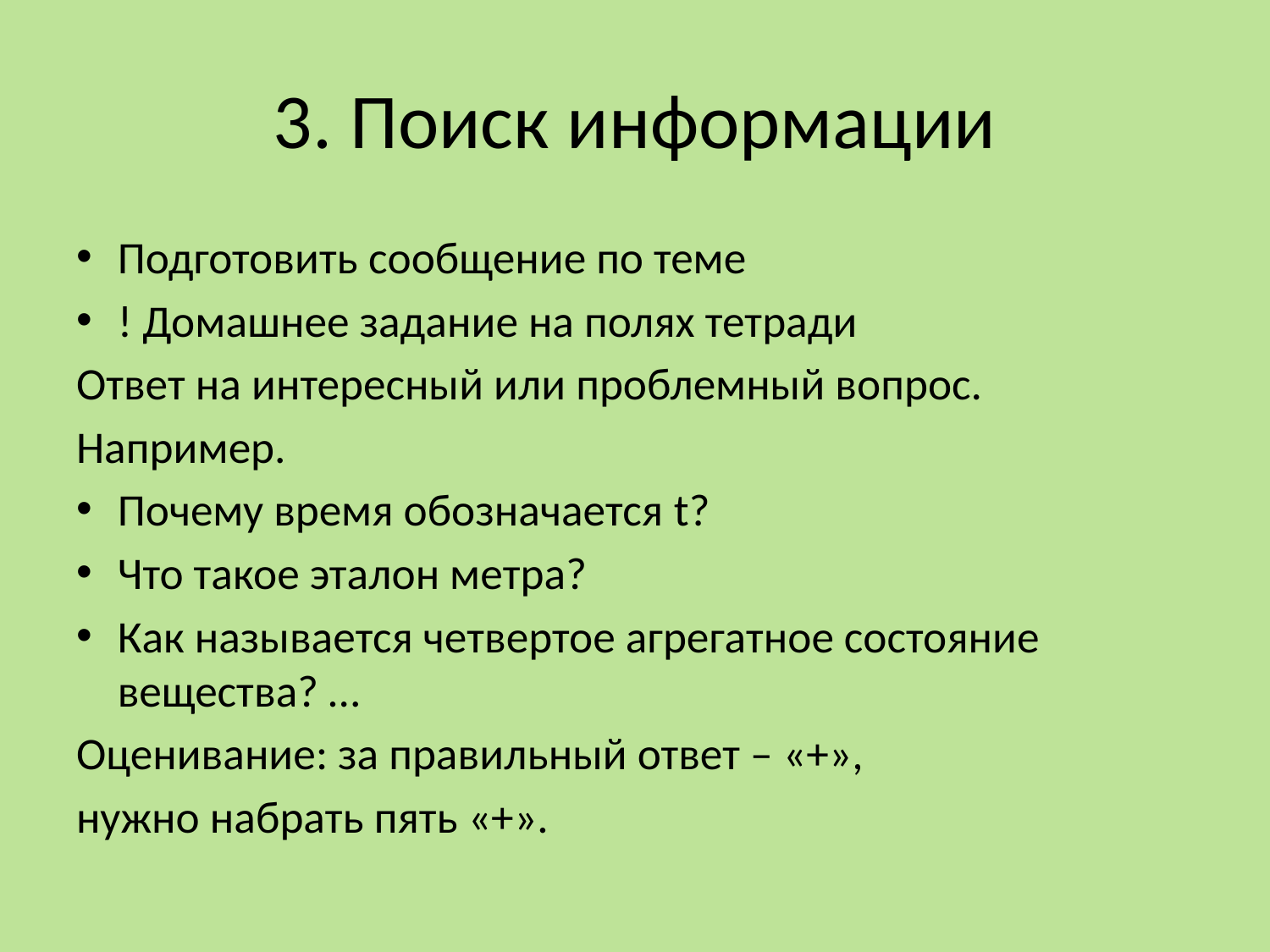

# 3. Поиск информации
Подготовить сообщение по теме
! Домашнее задание на полях тетради
Ответ на интересный или проблемный вопрос.
Например.
Почему время обозначается t?
Что такое эталон метра?
Как называется четвертое агрегатное состояние вещества? …
Оценивание: за правильный ответ – «+»,
нужно набрать пять «+».